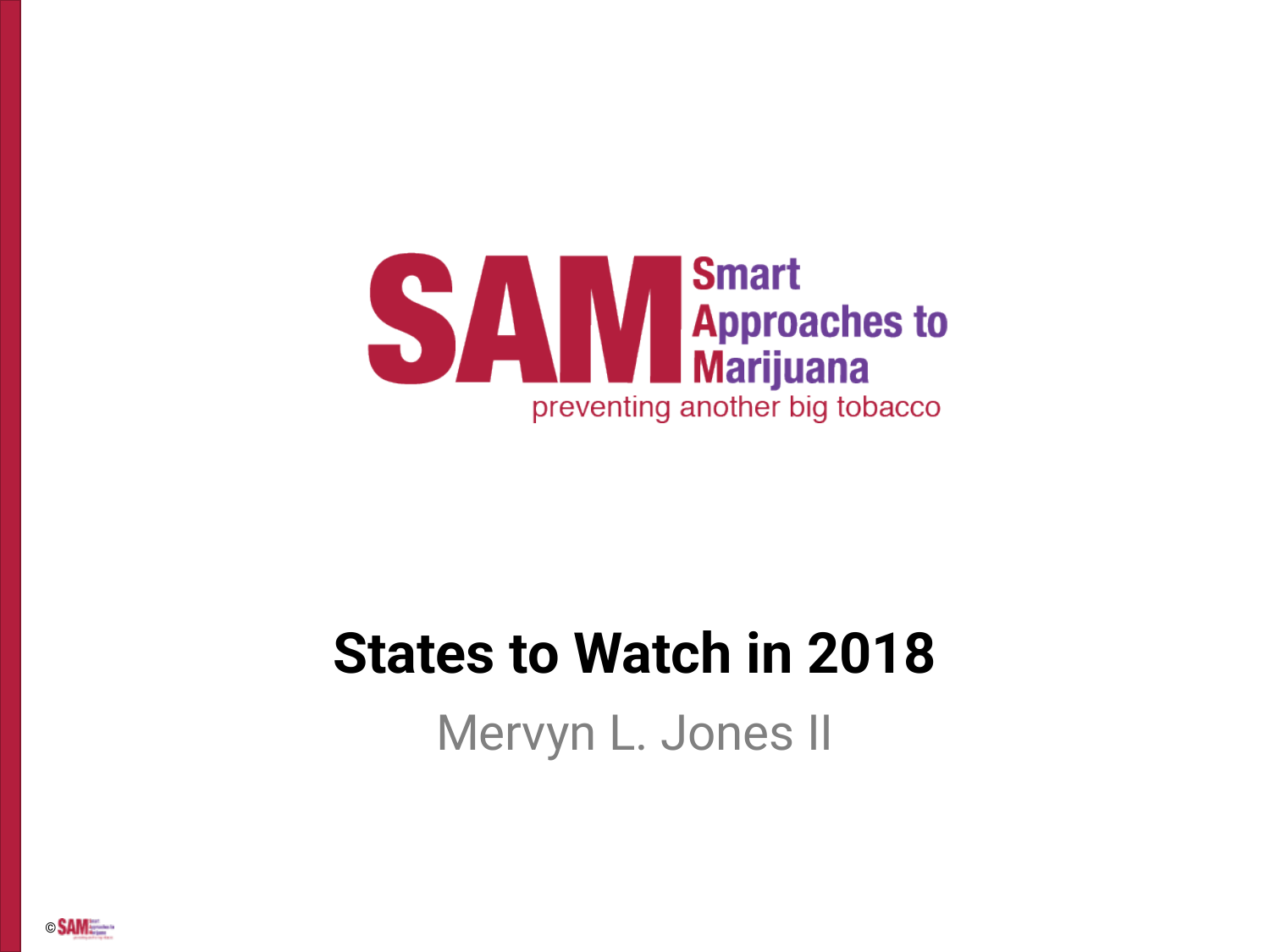

# States to Watch in 2018
Mervyn L. Jones II